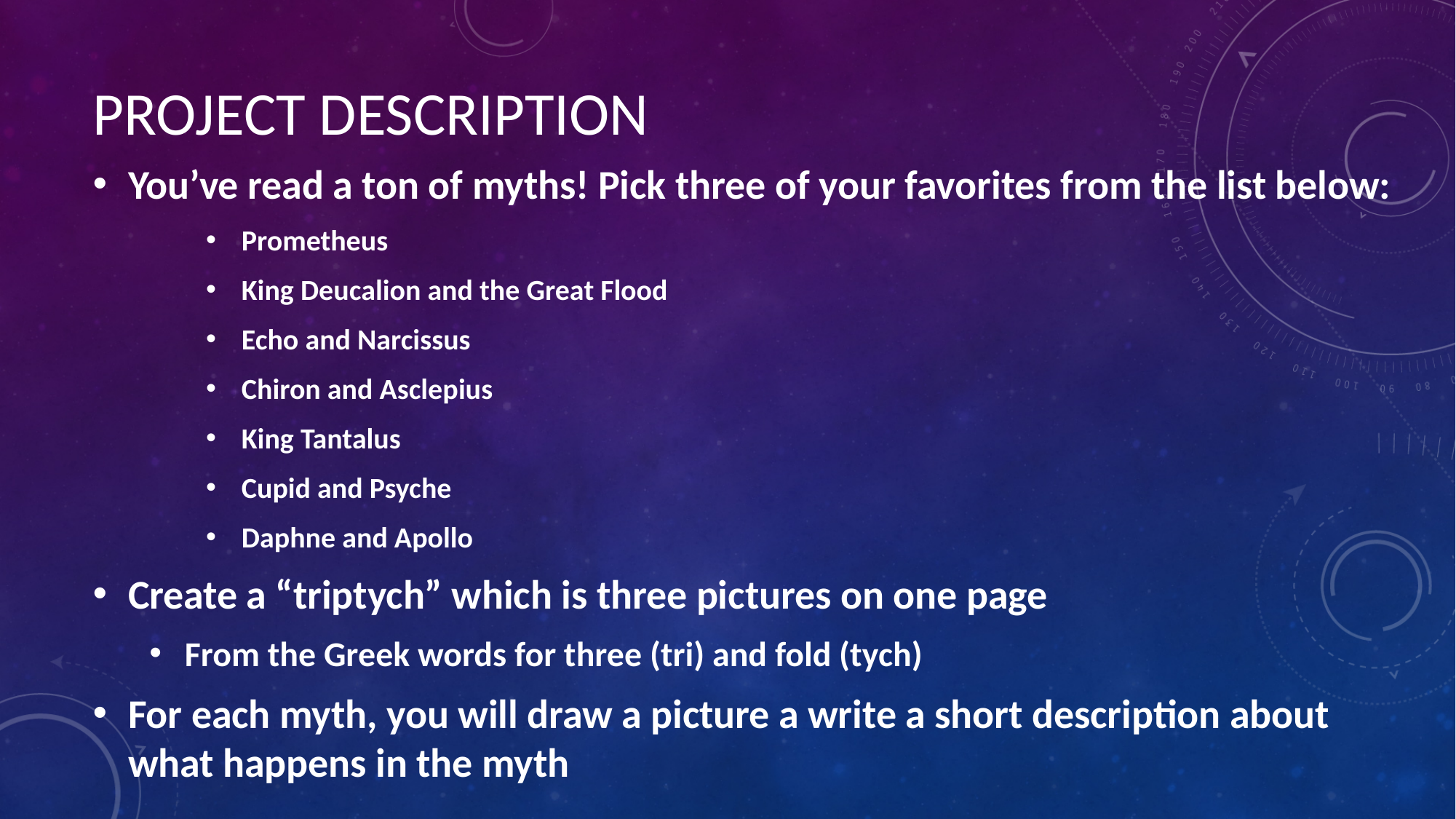

# PROJECT DESCRIPTION
You’ve read a ton of myths! Pick three of your favorites from the list below:
Prometheus
King Deucalion and the Great Flood
Echo and Narcissus
Chiron and Asclepius
King Tantalus
Cupid and Psyche
Daphne and Apollo
Create a “triptych” which is three pictures on one page
From the Greek words for three (tri) and fold (tych)
For each myth, you will draw a picture a write a short description about what happens in the myth